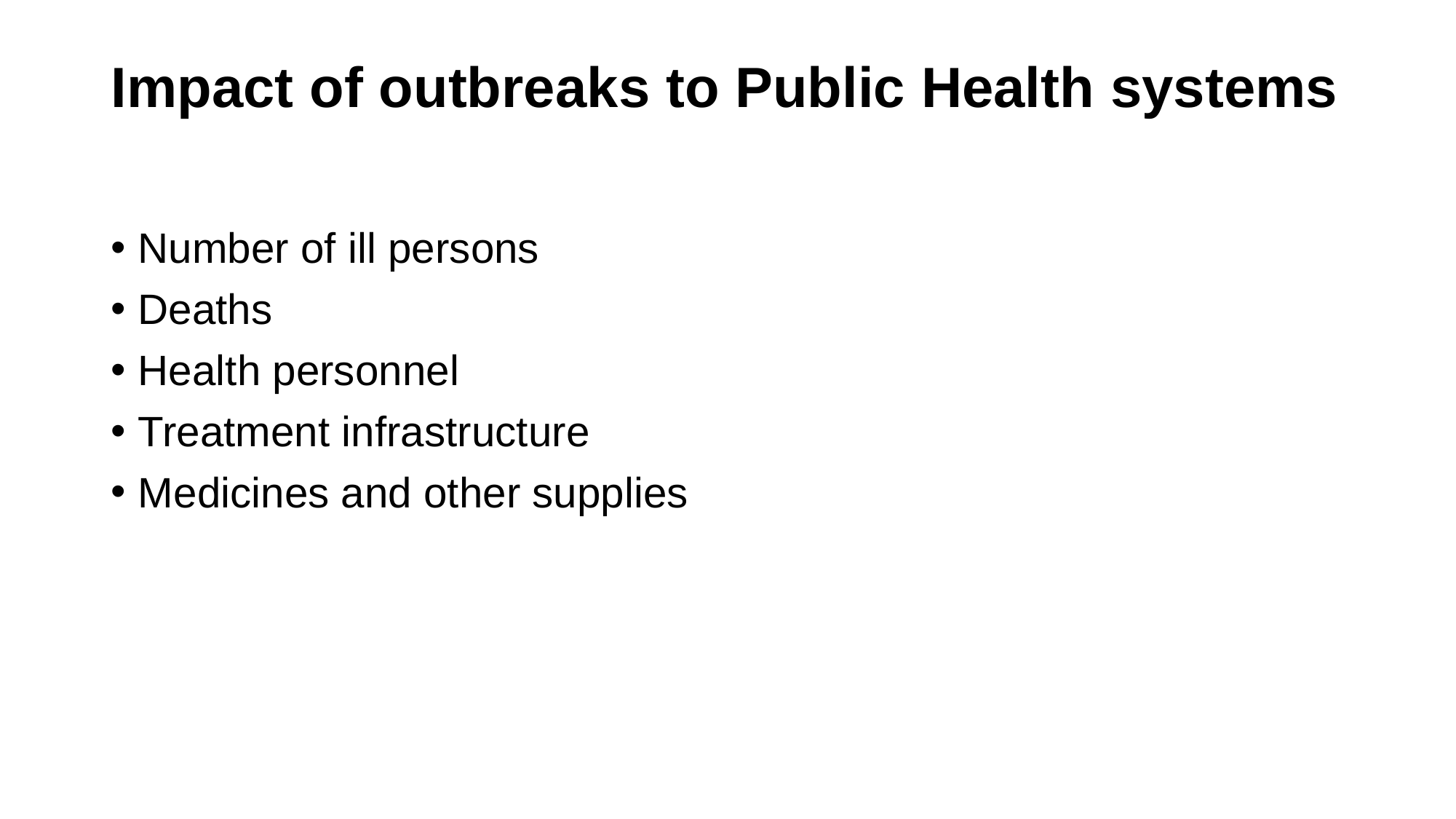

# Impact of outbreaks to Public Health systems
Number of ill persons
Deaths
Health personnel
Treatment infrastructure
Medicines and other supplies